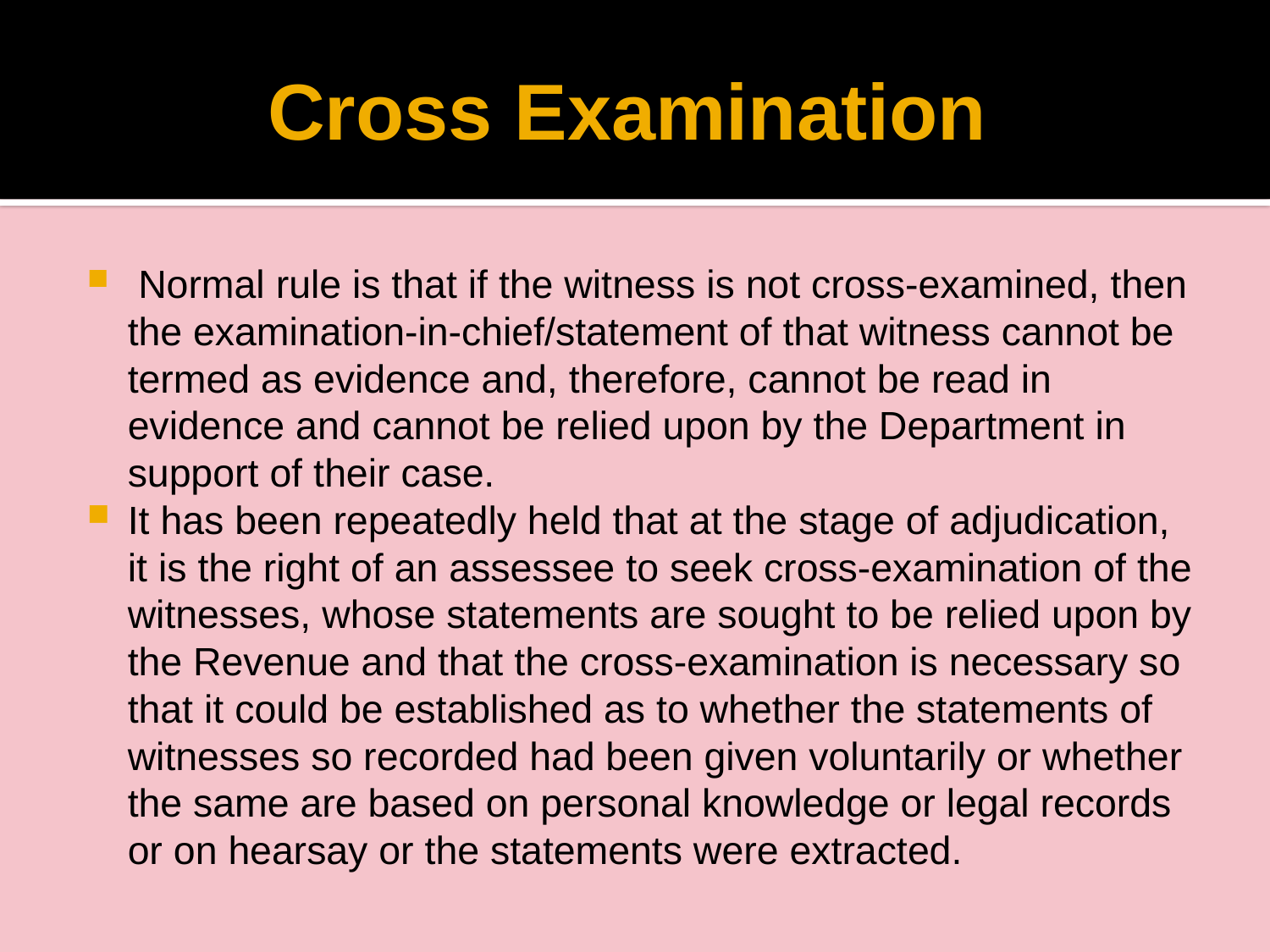

# Cross Examination
 Normal rule is that if the witness is not cross-examined, then the examination-in-chief/statement of that witness cannot be termed as evidence and, therefore, cannot be read in evidence and cannot be relied upon by the Department in support of their case.
It has been repeatedly held that at the stage of adjudication, it is the right of an assessee to seek cross-examination of the witnesses, whose statements are sought to be relied upon by the Revenue and that the cross-examination is necessary so that it could be established as to whether the statements of witnesses so recorded had been given voluntarily or whether the same are based on personal knowledge or legal records or on hearsay or the statements were extracted.